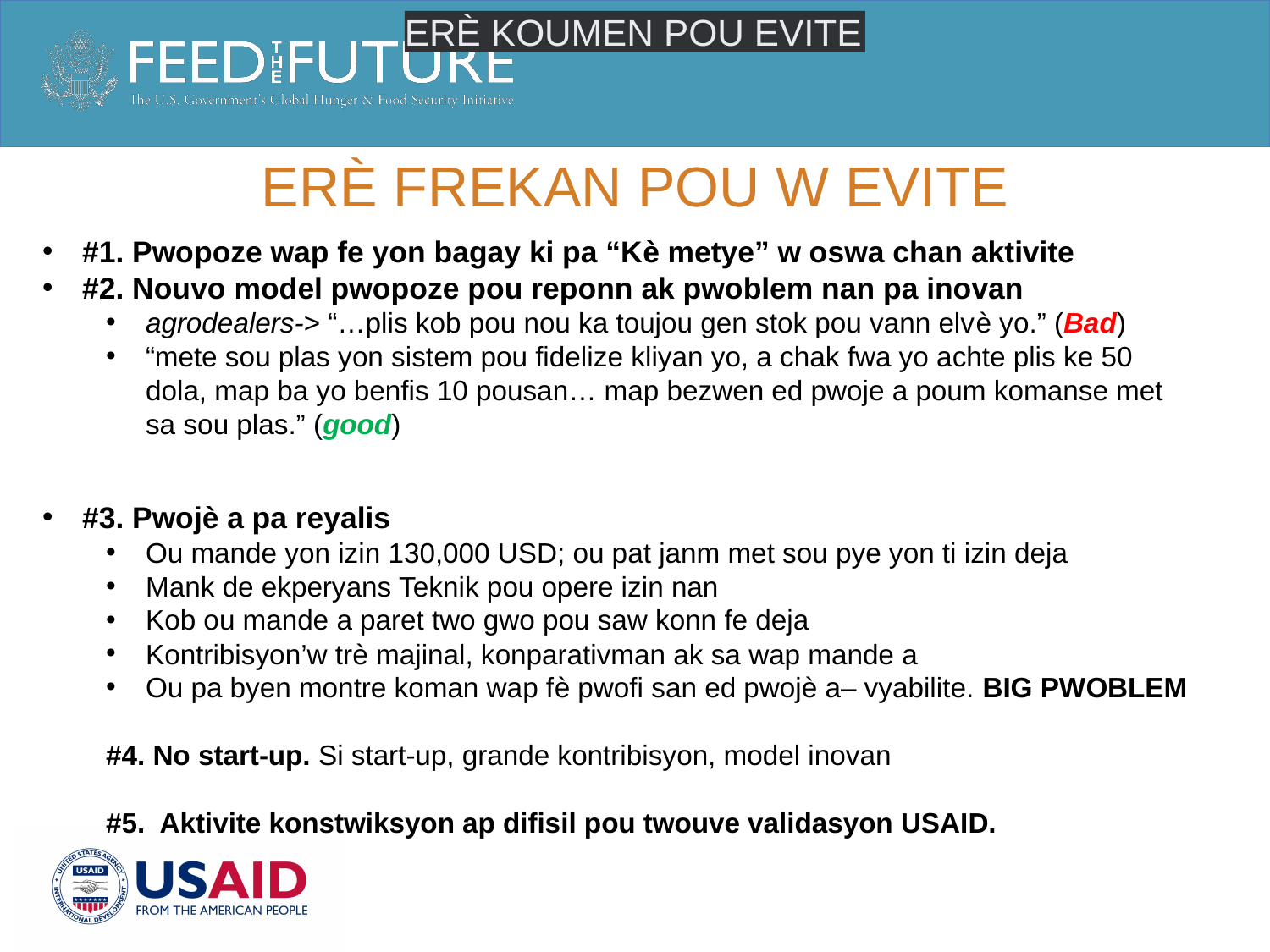

ERÈ KOUMEN POU EVITE
# ERÈ FREKAN POU W EVITE
#1. Pwopoze wap fe yon bagay ki pa “Kè metye” w oswa chan aktivite
#2. Nouvo model pwopoze pou reponn ak pwoblem nan pa inovan
agrodealers-> “…plis kob pou nou ka toujou gen stok pou vann elvè yo.” (Bad)
“mete sou plas yon sistem pou fidelize kliyan yo, a chak fwa yo achte plis ke 50 dola, map ba yo benfis 10 pousan… map bezwen ed pwoje a poum komanse met sa sou plas.” (good)

#3. Pwojè a pa reyalis
Ou mande yon izin 130,000 USD; ou pat janm met sou pye yon ti izin deja
Mank de ekperyans Teknik pou opere izin nan
Kob ou mande a paret two gwo pou saw konn fe deja
Kontribisyon’w trè majinal, konparativman ak sa wap mande a
Ou pa byen montre koman wap fè pwofi san ed pwojè a– vyabilite. BIG PWOBLEM

#4. No start-up. Si start-up, grande kontribisyon, model inovan

#5.  Aktivite konstwiksyon ap difisil pou twouve validasyon USAID.